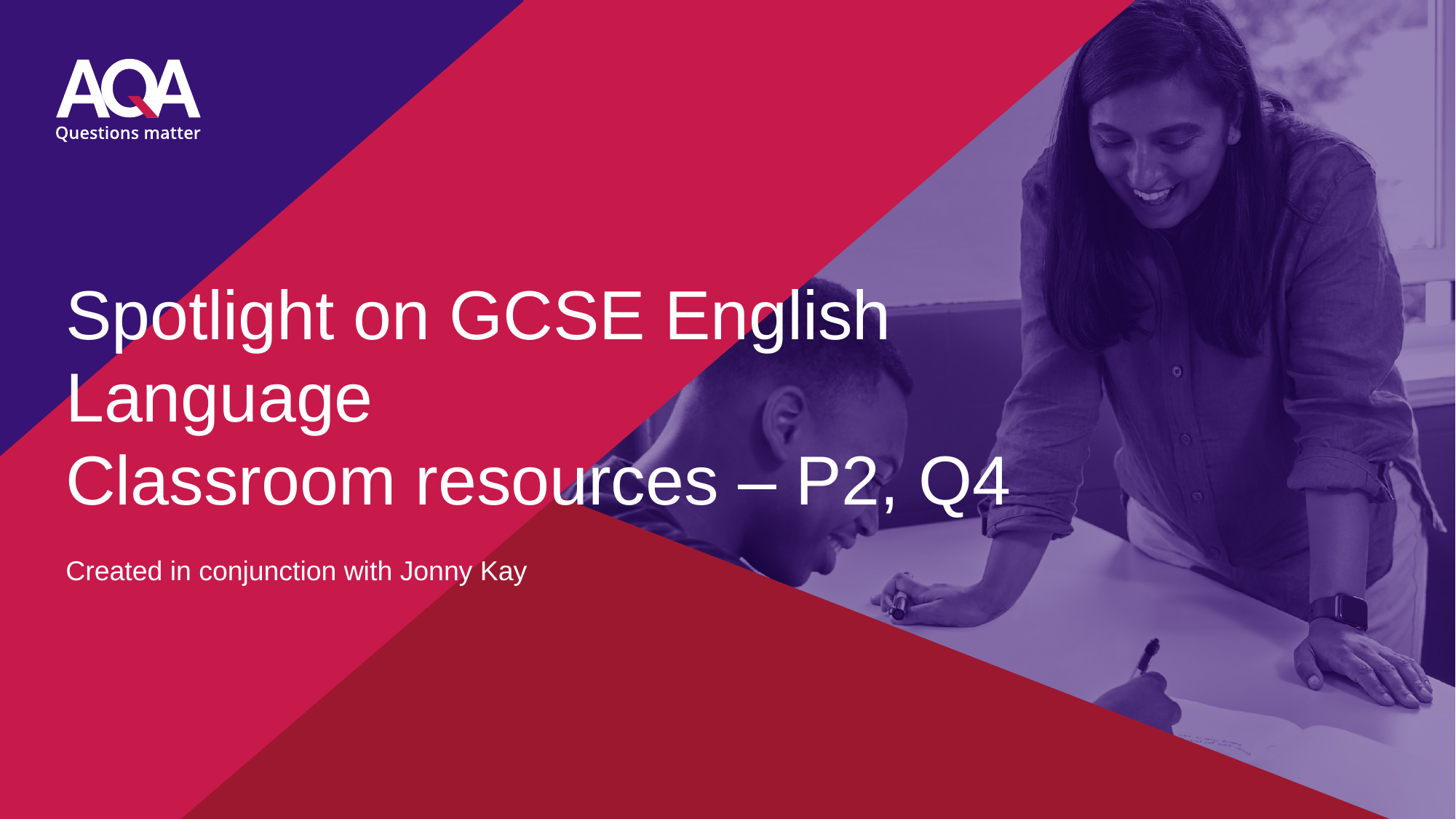

# Spotlight on GCSE English Language Classroom resources – P2, Q4

Created in conjunction with Jonny Kay